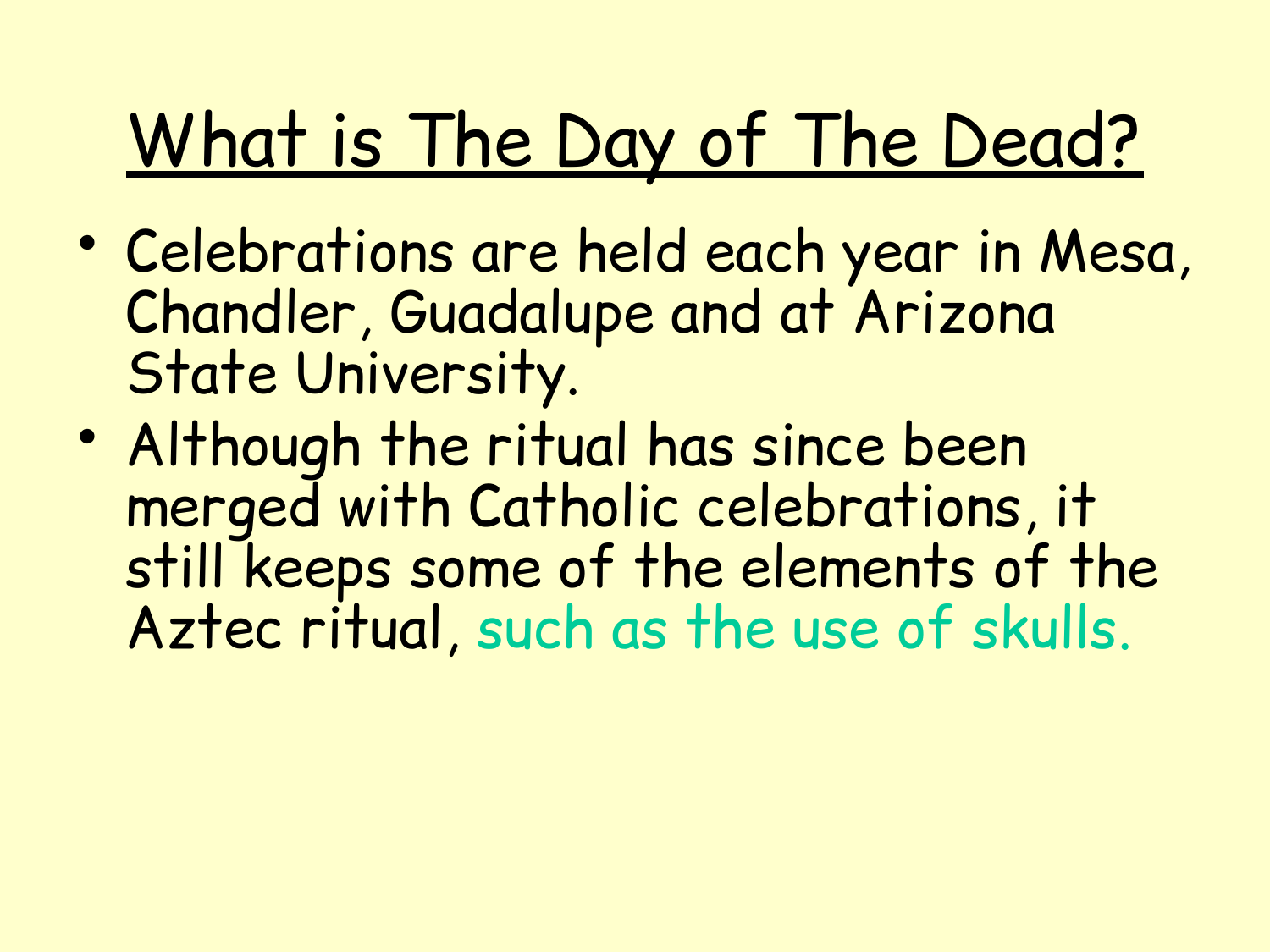

# What is The Day of The Dead?
Celebrations are held each year in Mesa, Chandler, Guadalupe and at Arizona State University.
Although the ritual has since been merged with Catholic celebrations, it still keeps some of the elements of the Aztec ritual, such as the use of skulls.